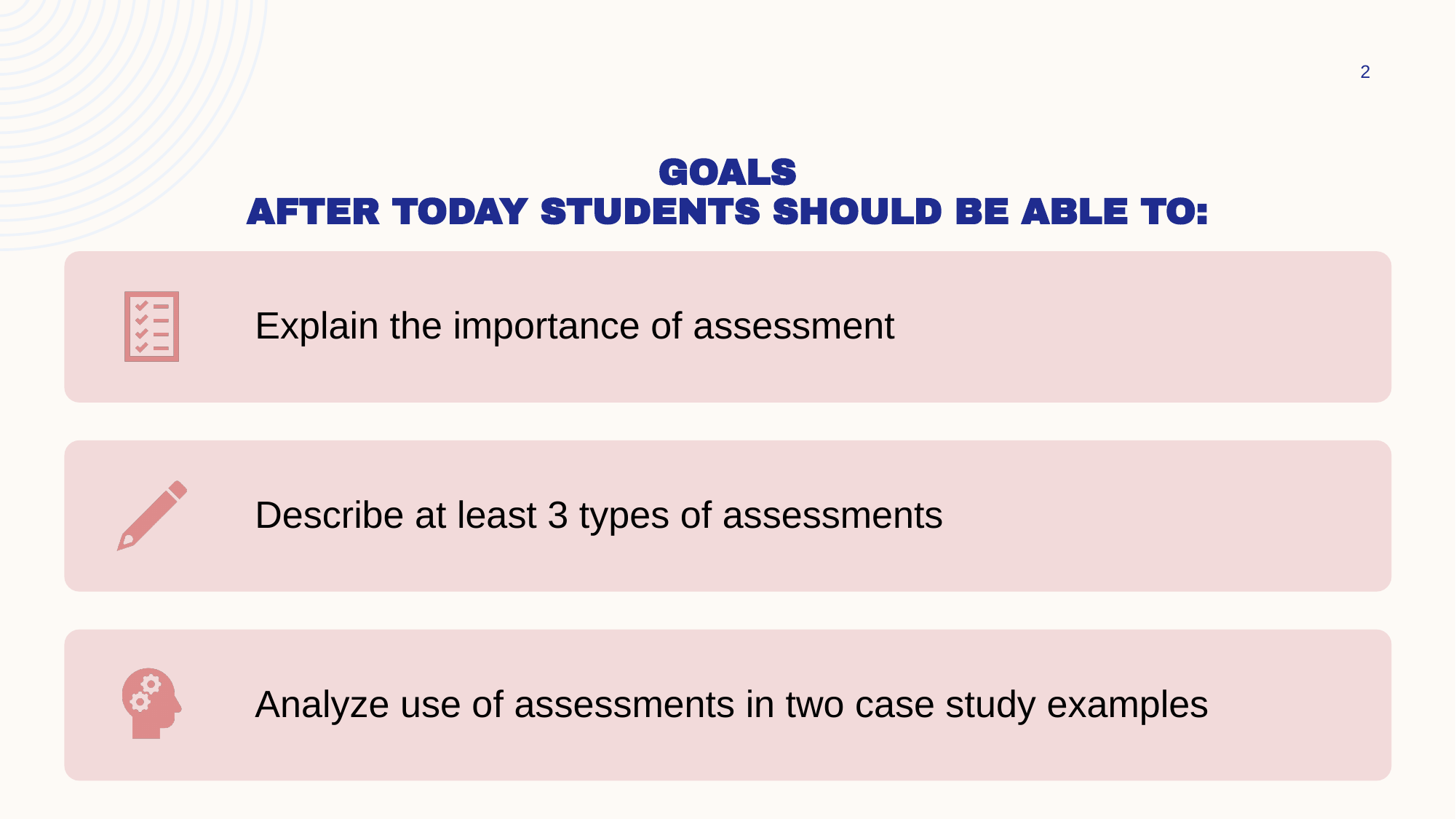

2
# Goals After today students should be able to:
Explain the importance of assessment
Describe at least 3 types of assessments
Analyze use of assessments in two case study examples